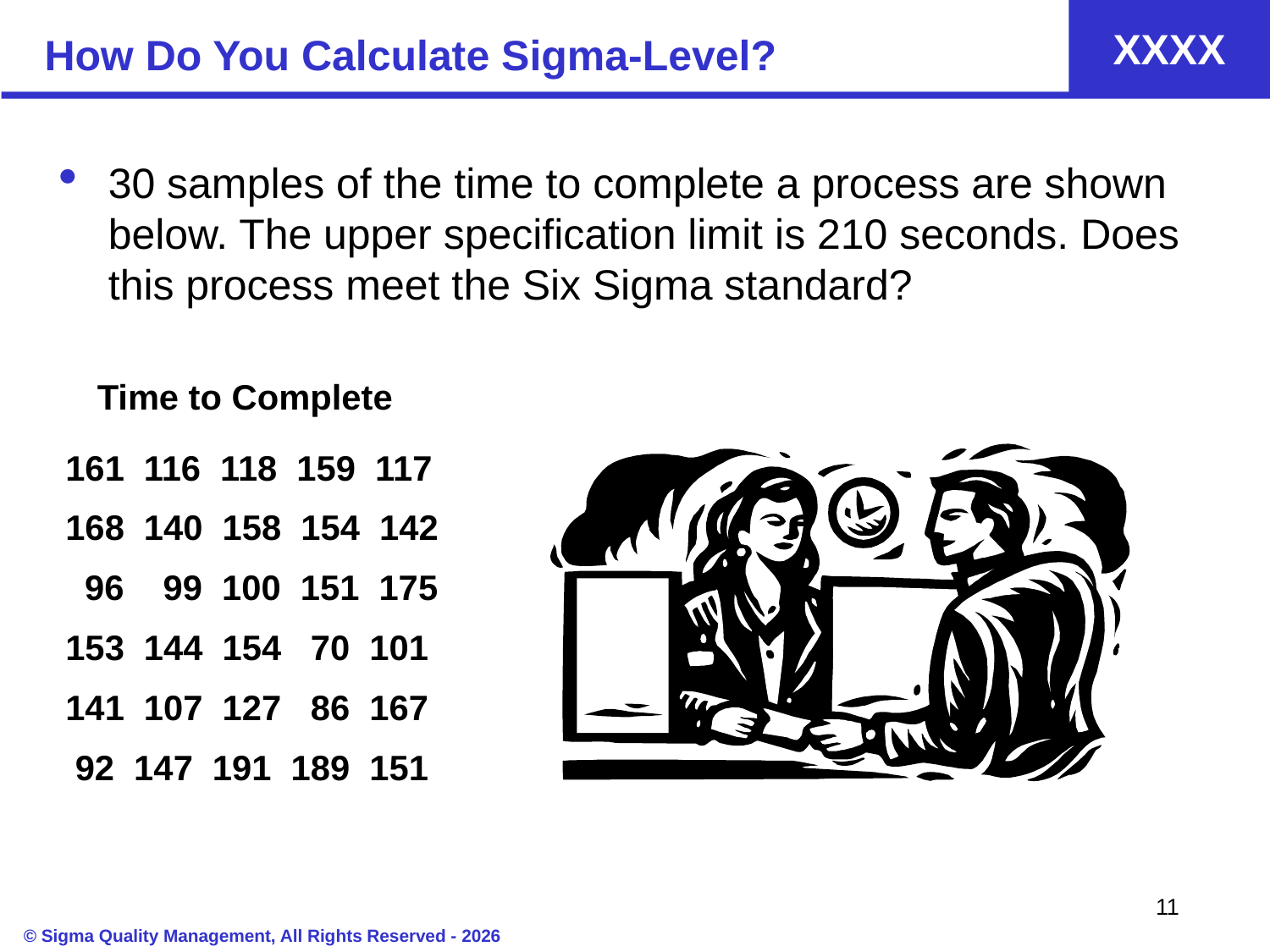

# How Do You Calculate Sigma-Level?
30 samples of the time to complete a process are shown below. The upper specification limit is 210 seconds. Does this process meet the Six Sigma standard?

Time to Complete
161  116  118  159  117
168  140  158  154  142
  96    99  100  151  175
153  144  154   70  101
141  107  127   86  167
 92  147  191  189  151